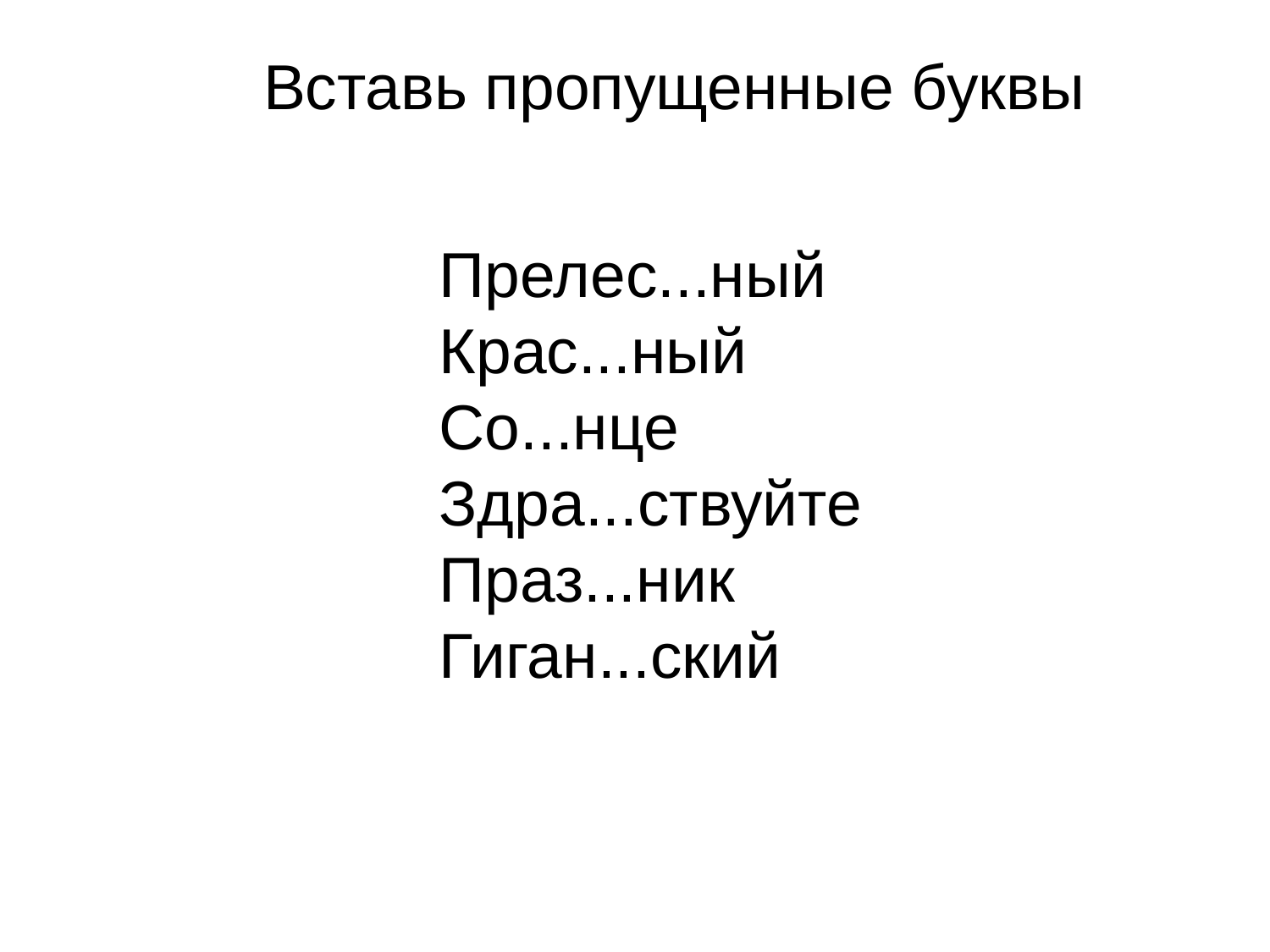

Вставь пропущенные буквы
Прелес...ный
Крас...ный
Со...нце
Здра...ствуйте
Праз...ник
Гиган...ский